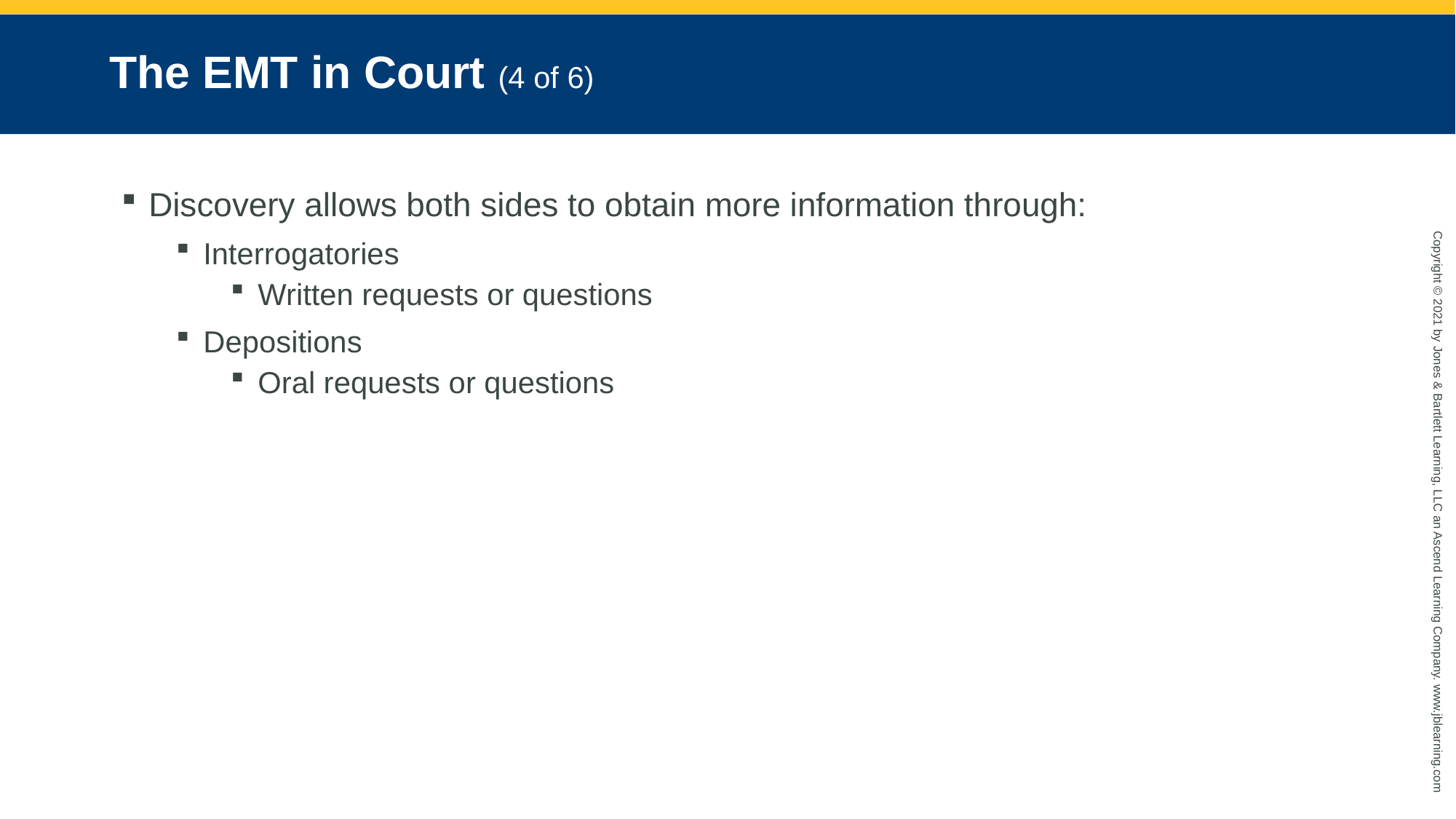

# The EMT in Court (4 of 6)
Discovery allows both sides to obtain more information through:
Interrogatories
Written requests or questions
Depositions
Oral requests or questions